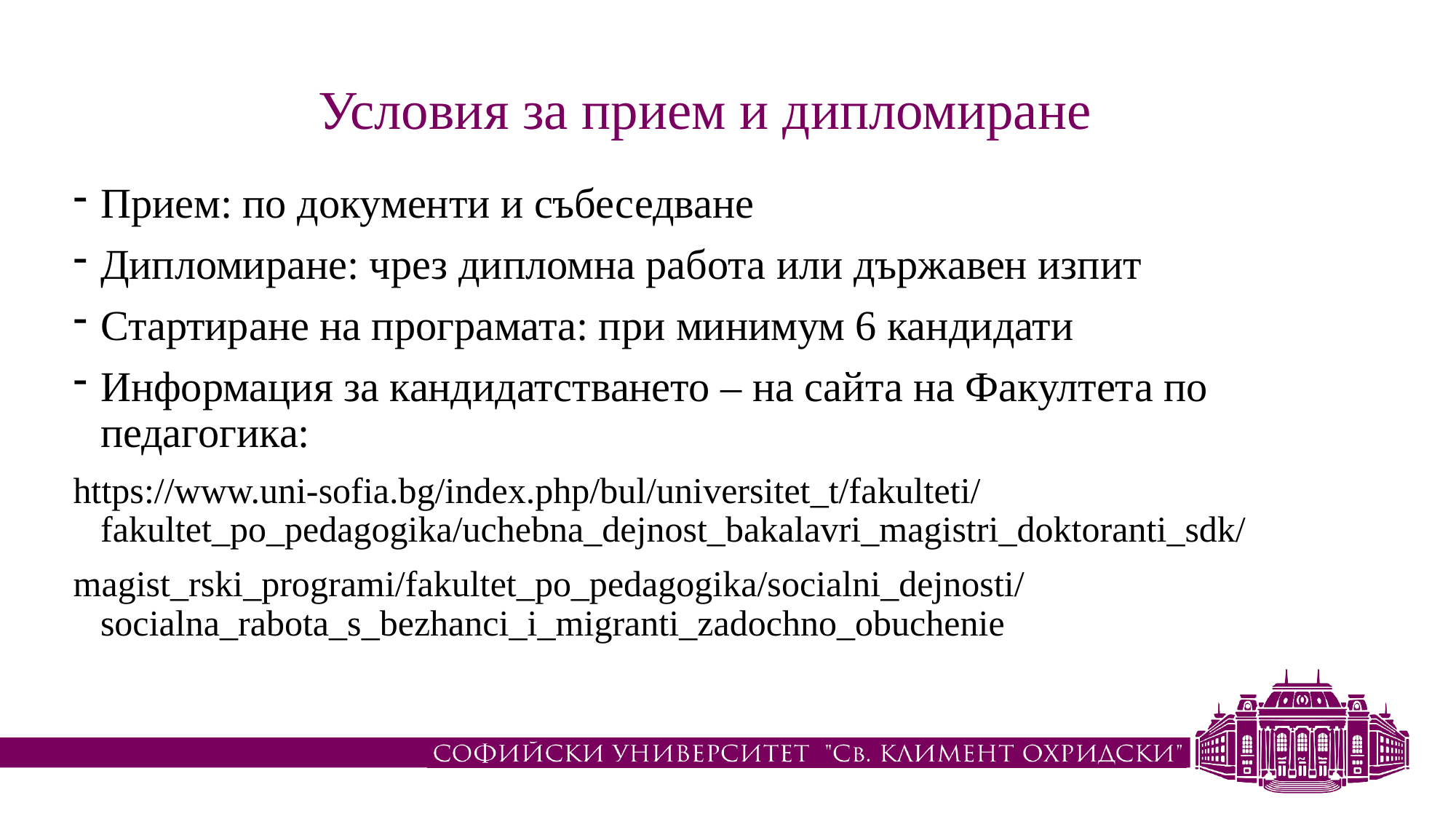

# Условия за прием и дипломиране
Прием: по документи и събеседване
Дипломиране: чрез дипломна работа или държавен изпит
Стартиране на програмата: при минимум 6 кандидати
Информация за кандидатстването – на сайта на Факултета по педагогика:
https://www.uni-sofia.bg/index.php/bul/universitet_t/fakulteti/fakultet_po_pedagogika/uchebna_dejnost_bakalavri_magistri_doktoranti_sdk/
magist_rski_programi/fakultet_po_pedagogika/socialni_dejnosti/socialna_rabota_s_bezhanci_i_migranti_zadochno_obuchenie